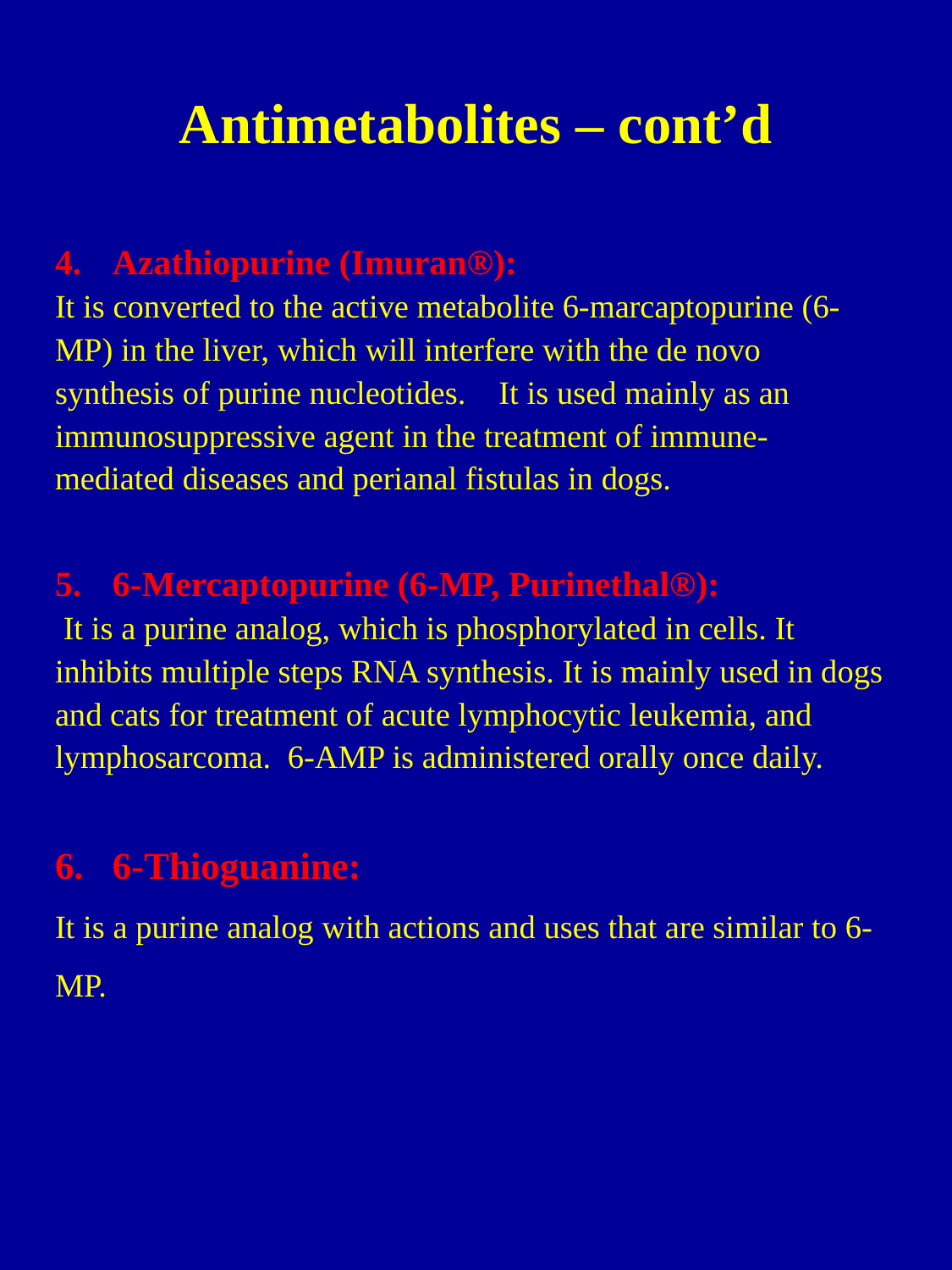

# Antimetabolites – cont’d
Azathiopurine (Imuran®):
It is converted to the active metabolite 6-marcaptopurine (6-MP) in the liver, which will interfere with the de novo synthesis of purine nucleotides.    It is used mainly as an immunosuppressive agent in the treatment of immune-mediated diseases and perianal fistulas in dogs.

6-Mercaptopurine (6-MP, Purinethal®):
 It is a purine analog, which is phosphorylated in cells. It inhibits multiple steps RNA synthesis. It is mainly used in dogs and cats for treatment of acute lymphocytic leukemia, and lymphosarcoma.  6-AMP is administered orally once daily.

6-Thioguanine:
It is a purine analog with actions and uses that are similar to 6-MP.